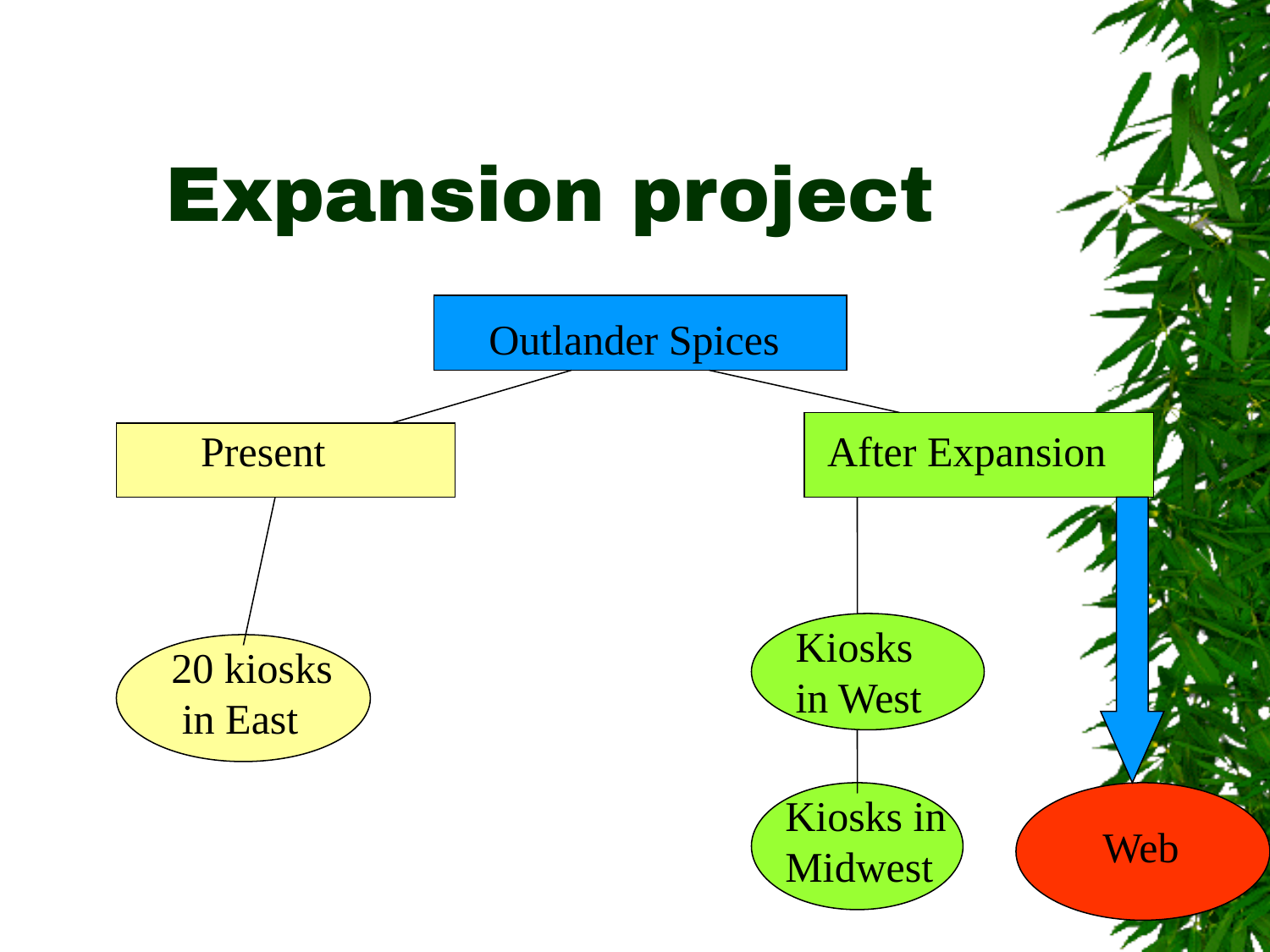

# Expansion project

Outlander Spices

Present
After Expansion

Kiosks
in West

20 kiosks
 in East

Kiosks in Midwest

Web